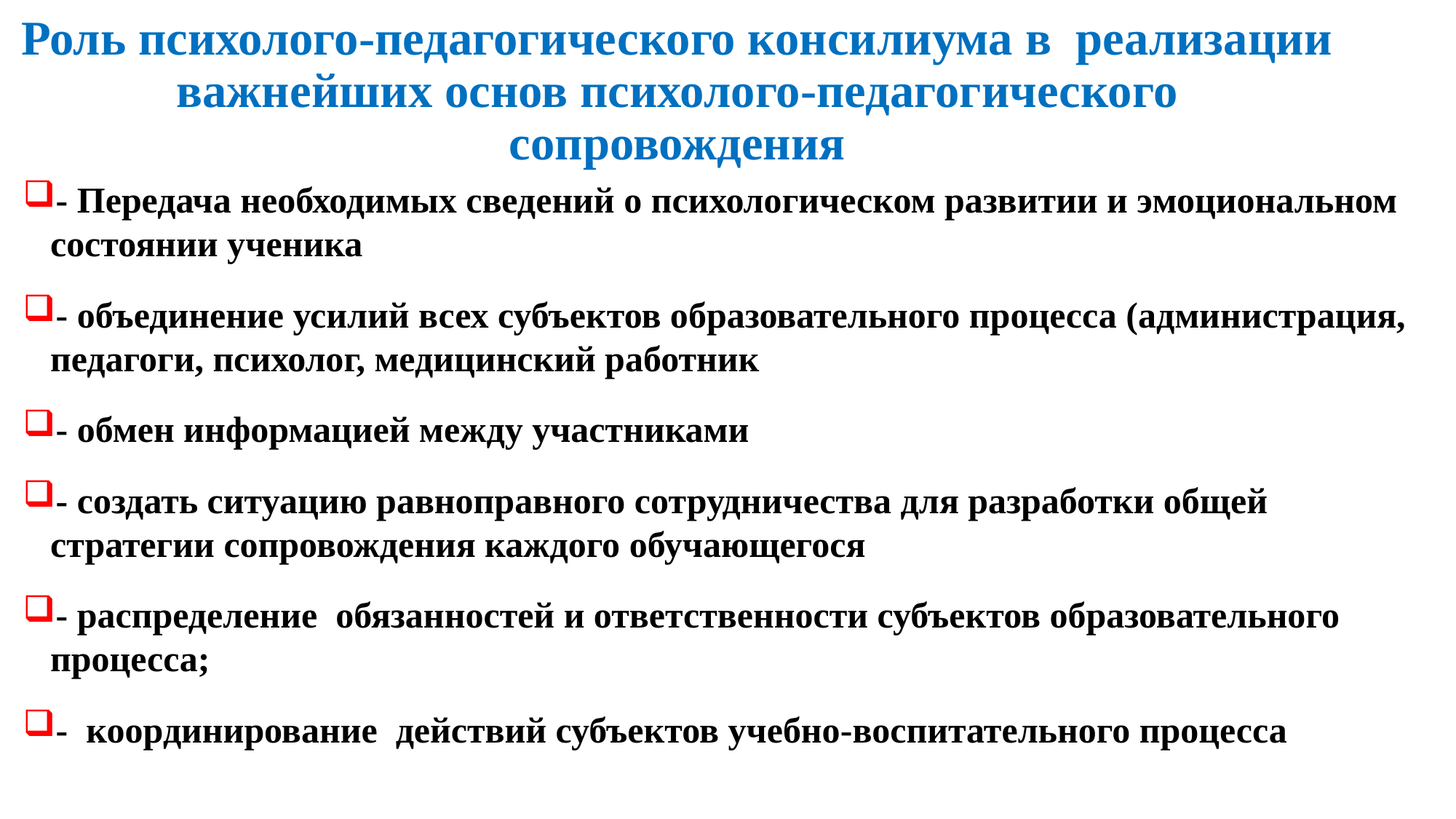

# Роль психолого-педагогического консилиума в  реализации важнейших основ психолого-педагогического сопровождения
- Передача необходимых сведений о психологическом развитии и эмоциональном состоянии ученика
- объединение усилий всех субъектов образовательного процесса (администрация, педагоги, психолог, медицинский работник
- обмен информацией между участниками
- создать ситуацию равноправного сотрудничества для разработки общей стратегии сопровождения каждого обучающегося
- распределение  обязанностей и ответственности субъектов образовательного процесса;
-  координирование  действий субъектов учебно-воспитательного процесса